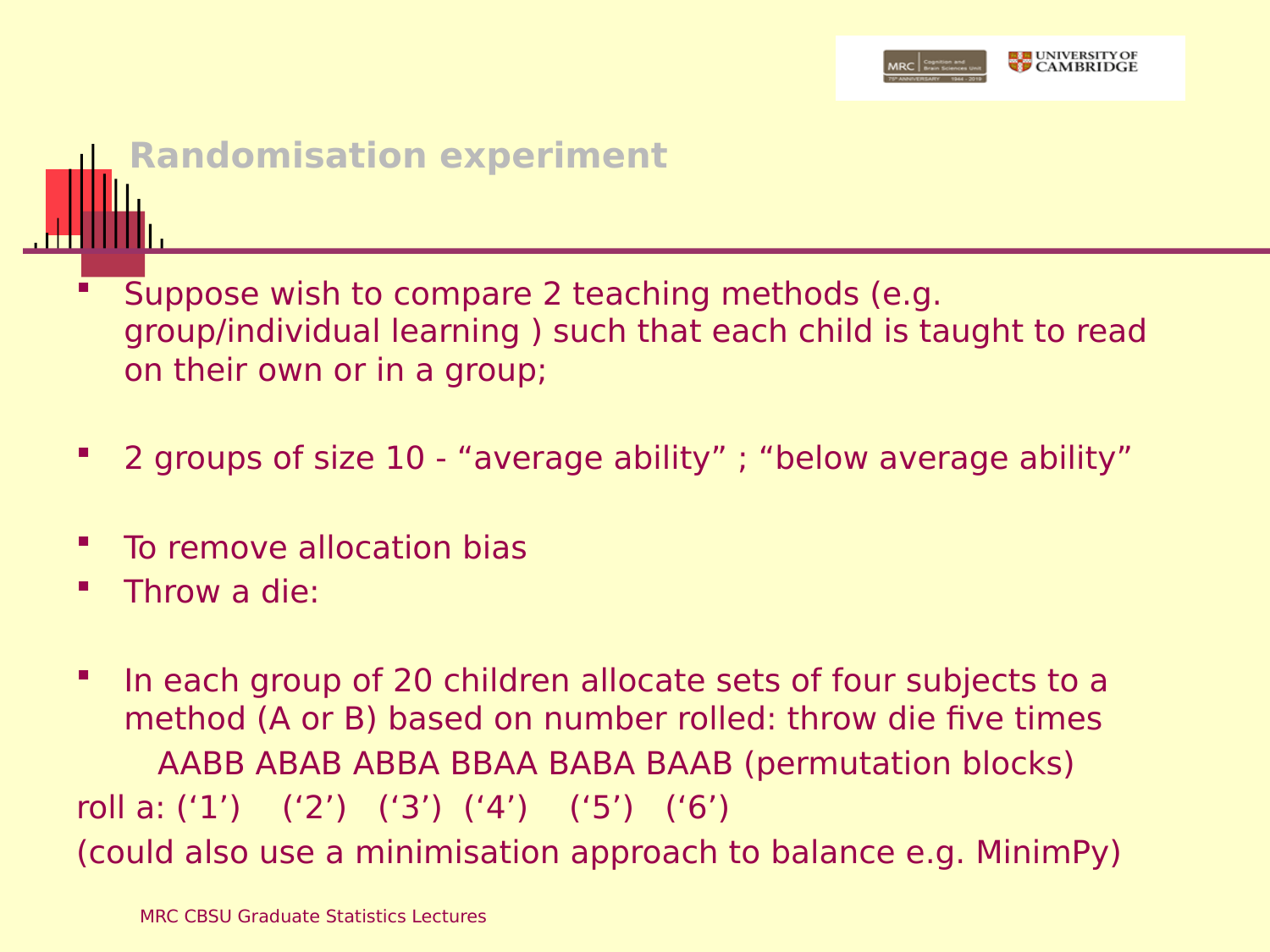

# Randomisation experiment

Suppose wish to compare 2 teaching methods (e.g. group/individual learning ) such that each child is taught to read on their own or in a group;

2 groups of size 10 - “average ability” ; “below average ability”

To remove allocation bias
Throw a die:

In each group of 20 children allocate sets of four subjects to a method (A or B) based on number rolled: throw die five times
        AABB ABAB ABBA BBAA BABA BAAB (permutation blocks)
roll a: (‘1’)    (‘2’)   (‘3’)  (‘4’)    (‘5’)   (‘6’)
(could also use a minimisation approach to balance e.g. MinimPy)
MRC CBSU Graduate Statistics Lectures